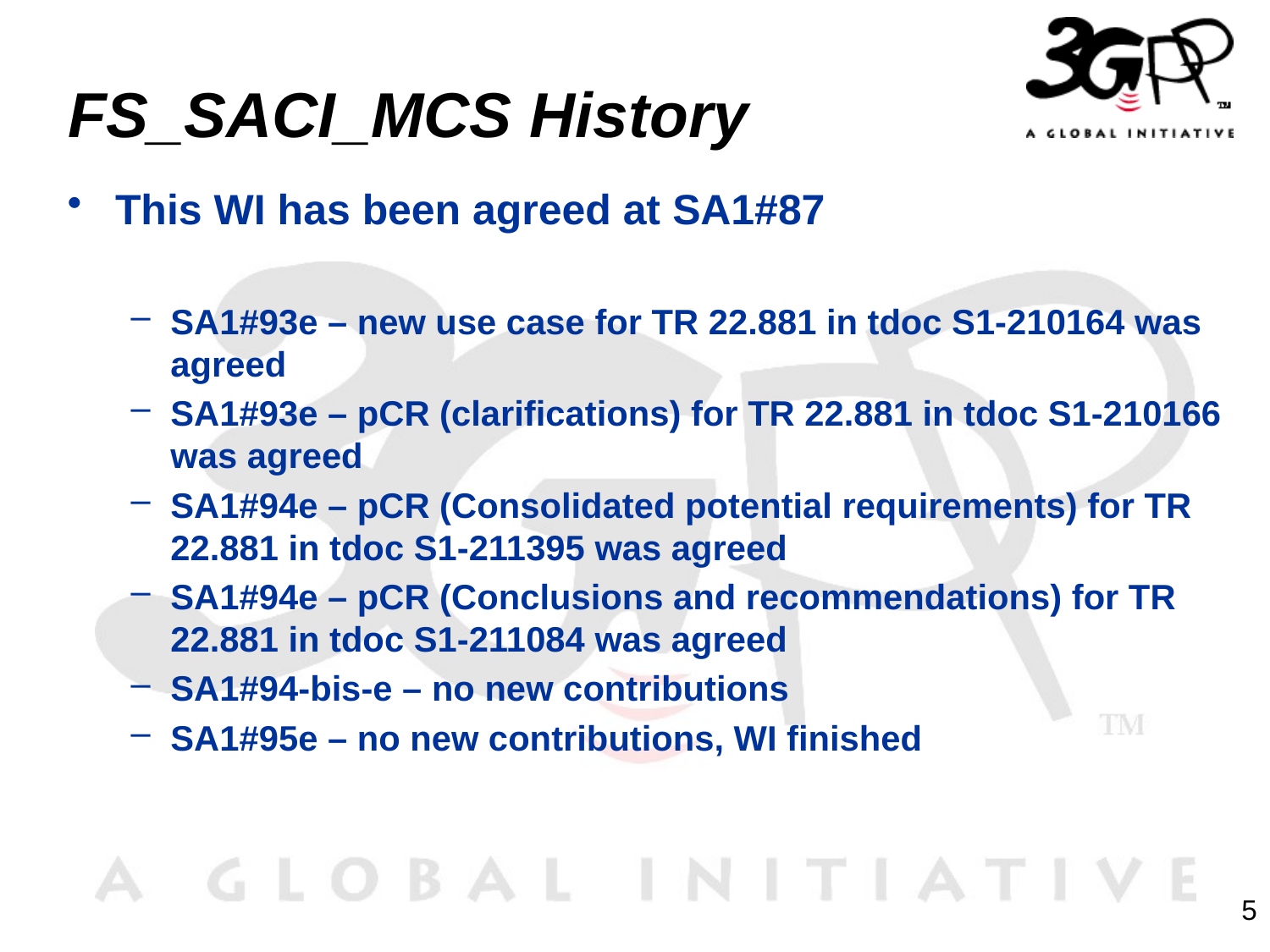

# FS_SACI_MCS History
This WI has been agreed at SA1#87

SA1#93e – new use case for TR 22.881 in tdoc S1-210164 was agreed
SA1#93e – pCR (clarifications) for TR 22.881 in tdoc S1-210166 was agreed
SA1#94e – pCR (Consolidated potential requirements) for TR 22.881 in tdoc S1-211395 was agreed
SA1#94e – pCR (Conclusions and recommendations) for TR 22.881 in tdoc S1-211084 was agreed
SA1#94-bis-e – no new contributions
SA1#95e – no new contributions, WI finished

5